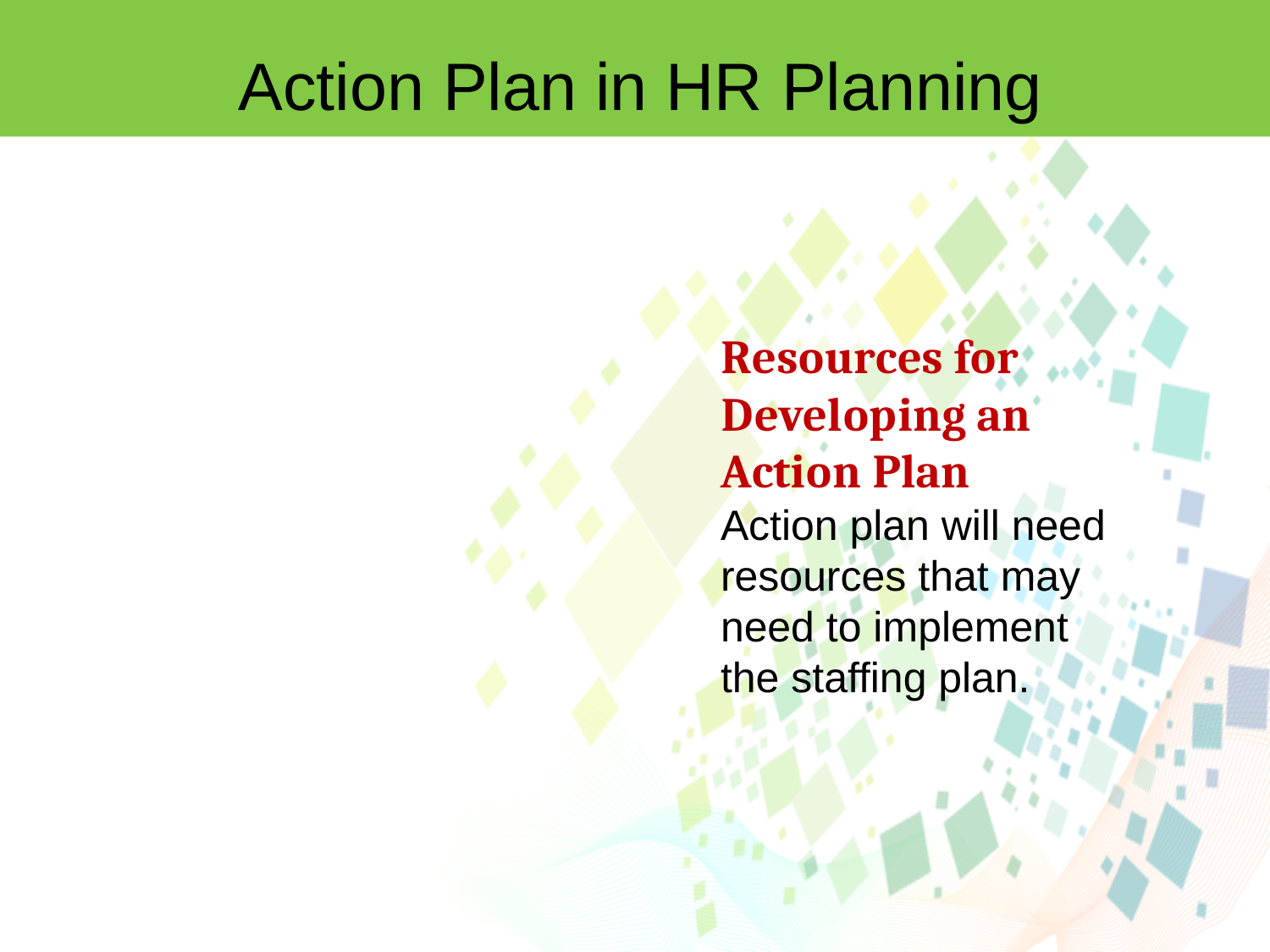

Action Plan in HR Planning
Resources for Developing an
Action Plan
Action plan will need resources that may need to implement the staffing plan.